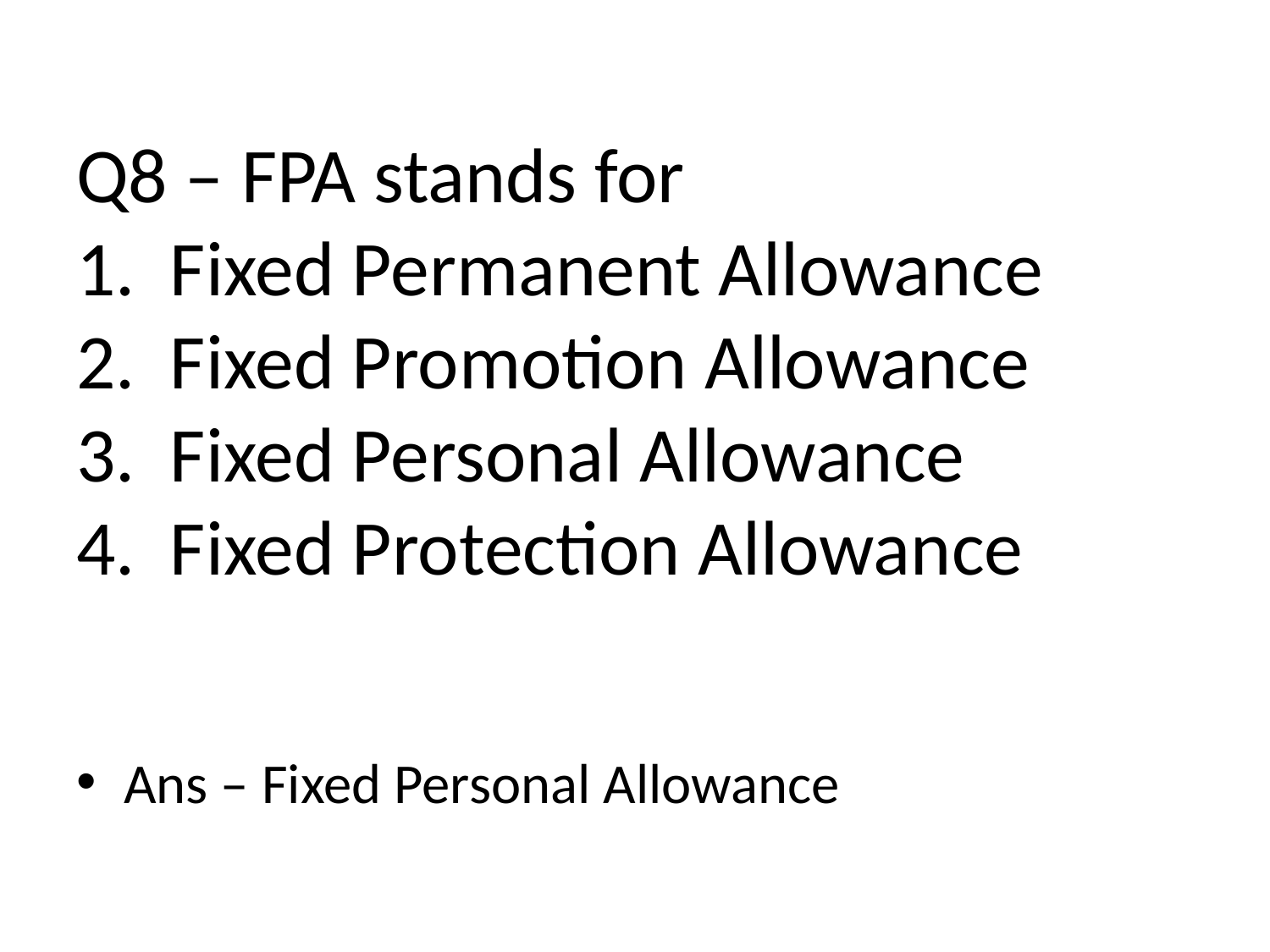

# Q8 – FPA stands for 1.  Fixed Permanent Allowance 2.  Fixed Promotion Allowance 3.  Fixed Personal Allowance 4.  Fixed Protection Allowance
Ans – Fixed Personal Allowance